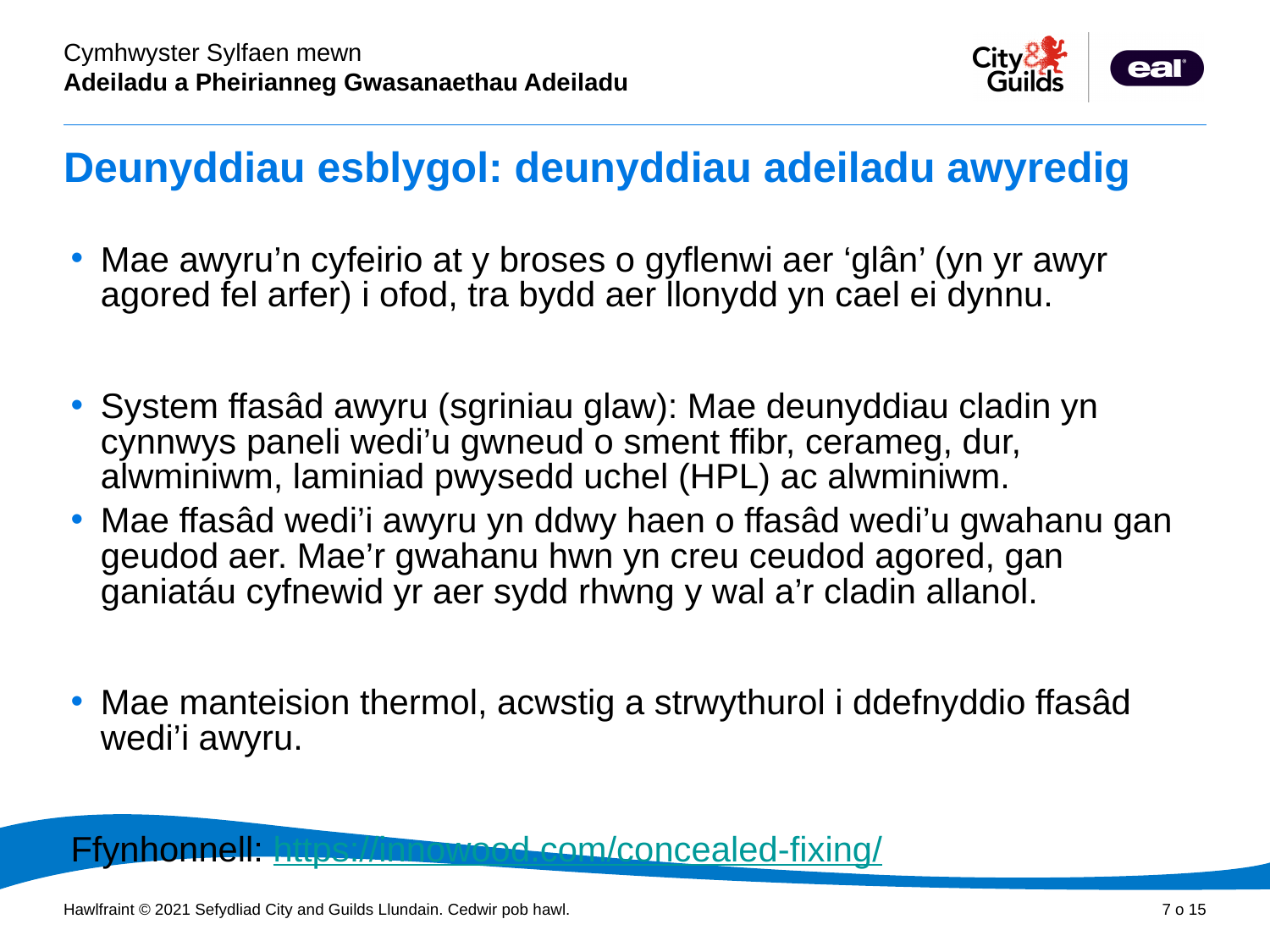

# Deunyddiau esblygol: deunyddiau adeiladu awyredig
Mae awyru’n cyfeirio at y broses o gyflenwi aer ‘glân’ (yn yr awyr agored fel arfer) i ofod, tra bydd aer llonydd yn cael ei dynnu.

System ffasâd awyru (sgriniau glaw): Mae deunyddiau cladin yn cynnwys paneli wedi’u gwneud o sment ffibr, cerameg, dur, alwminiwm, laminiad pwysedd uchel (HPL) ac alwminiwm.
Mae ffasâd wedi’i awyru yn ddwy haen o ffasâd wedi’u gwahanu gan geudod aer. Mae’r gwahanu hwn yn creu ceudod agored, gan ganiatáu cyfnewid yr aer sydd rhwng y wal a’r cladin allanol.

Mae manteision thermol, acwstig a strwythurol i ddefnyddio ffasâd wedi’i awyru.

Ffynhonnell: https://innowood.com/concealed-fixing/